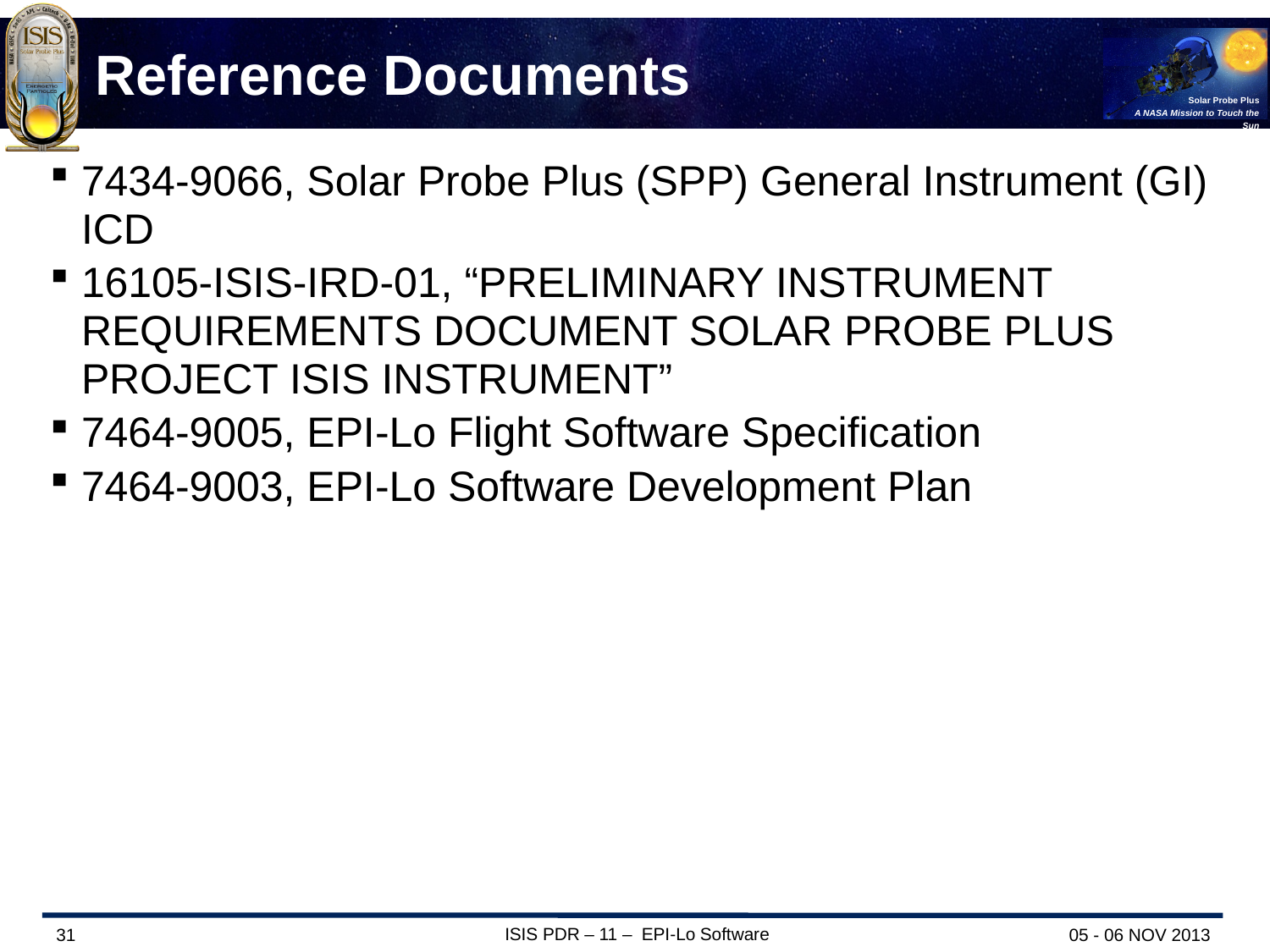

# Reference Documents
7434-9066, Solar Probe Plus (SPP) General Instrument (GI) ICD
16105-ISIS-IRD-01, “PRELIMINARY INSTRUMENT REQUIREMENTS DOCUMENT SOLAR PROBE PLUS PROJECT ISIS INSTRUMENT”
7464-9005, EPI-Lo Flight Software Specification
7464-9003, EPI-Lo Software Development Plan